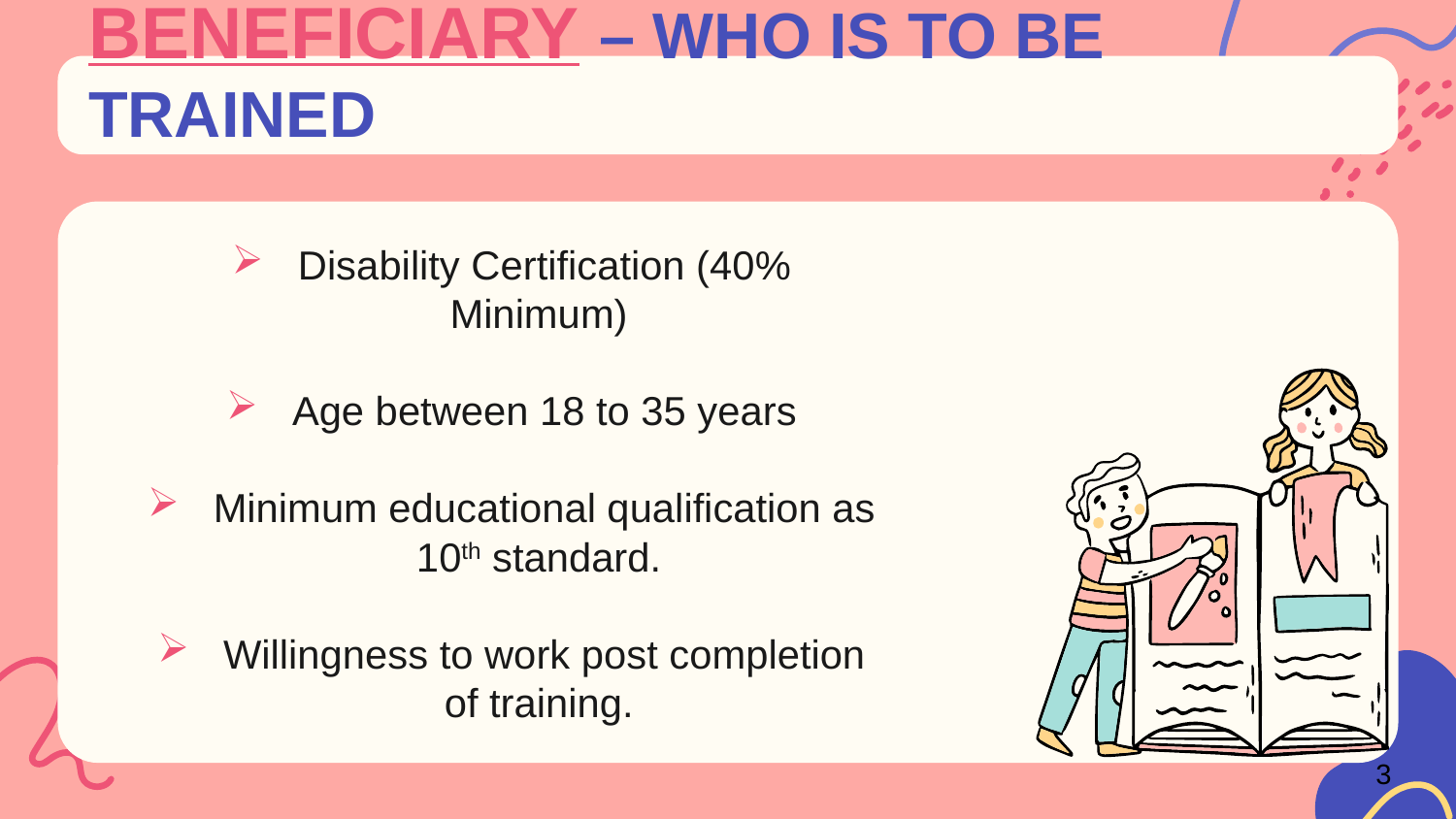

# BENEFICIARY – WHO IS TO BE TRAINED
 Disability Certification (40% Minimum)

 Age between 18 to 35 years

 Minimum educational qualification as 10th standard.

 Willingness to work post completion of training.

3